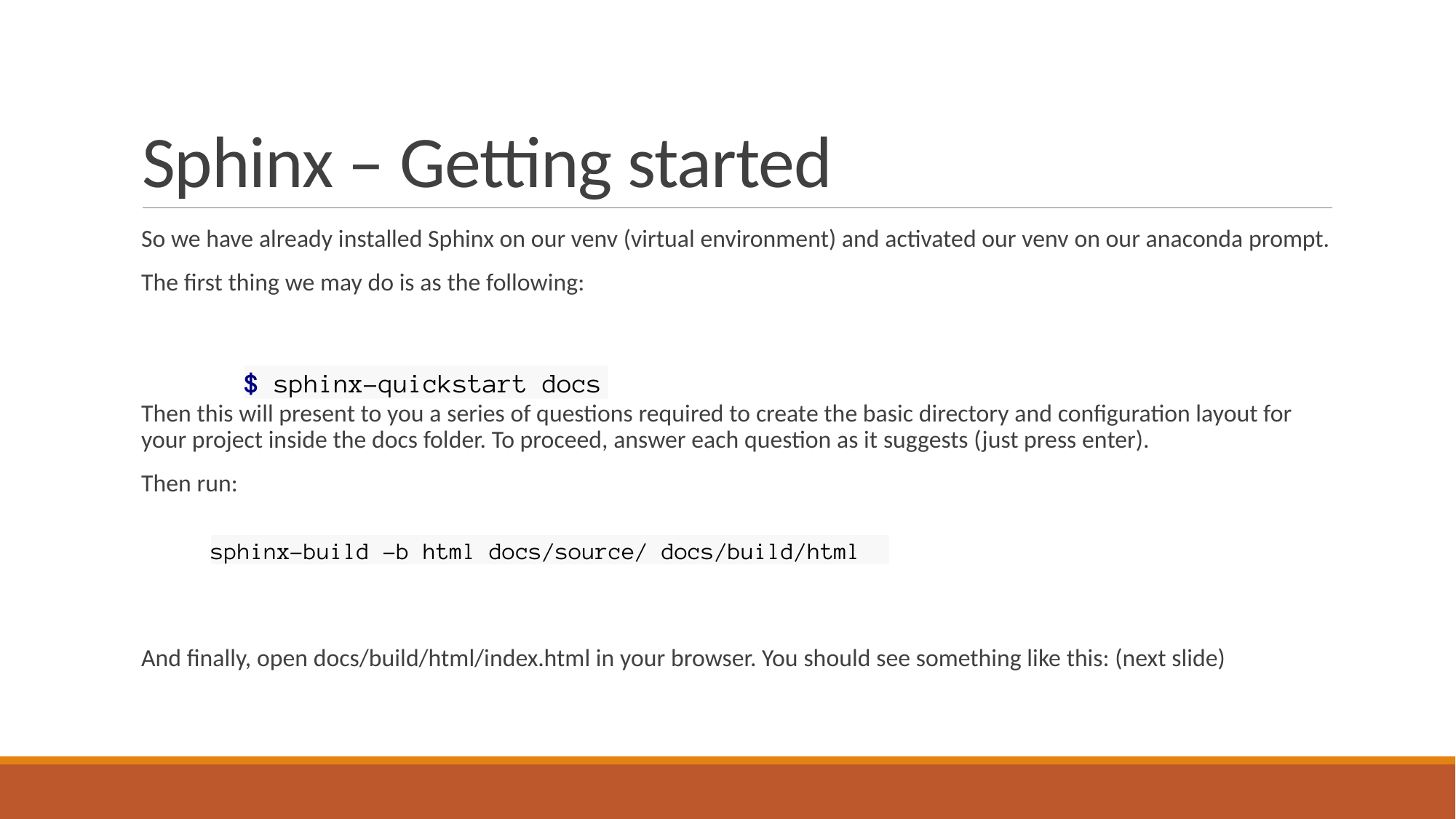

# Sphinx – Getting started
So we have already installed Sphinx on our venv (virtual environment) and activated our venv on our anaconda prompt.
The first thing we may do is as the following:

Then this will present to you a series of questions required to create the basic directory and configuration layout for your project inside the docs folder. To proceed, answer each question as it suggests (just press enter).
Then run:

And finally, open docs/build/html/index.html in your browser. You should see something like this: (next slide)
$ sphinx-quickstart docs
sphinx-build -b html docs/source/ docs/build/html